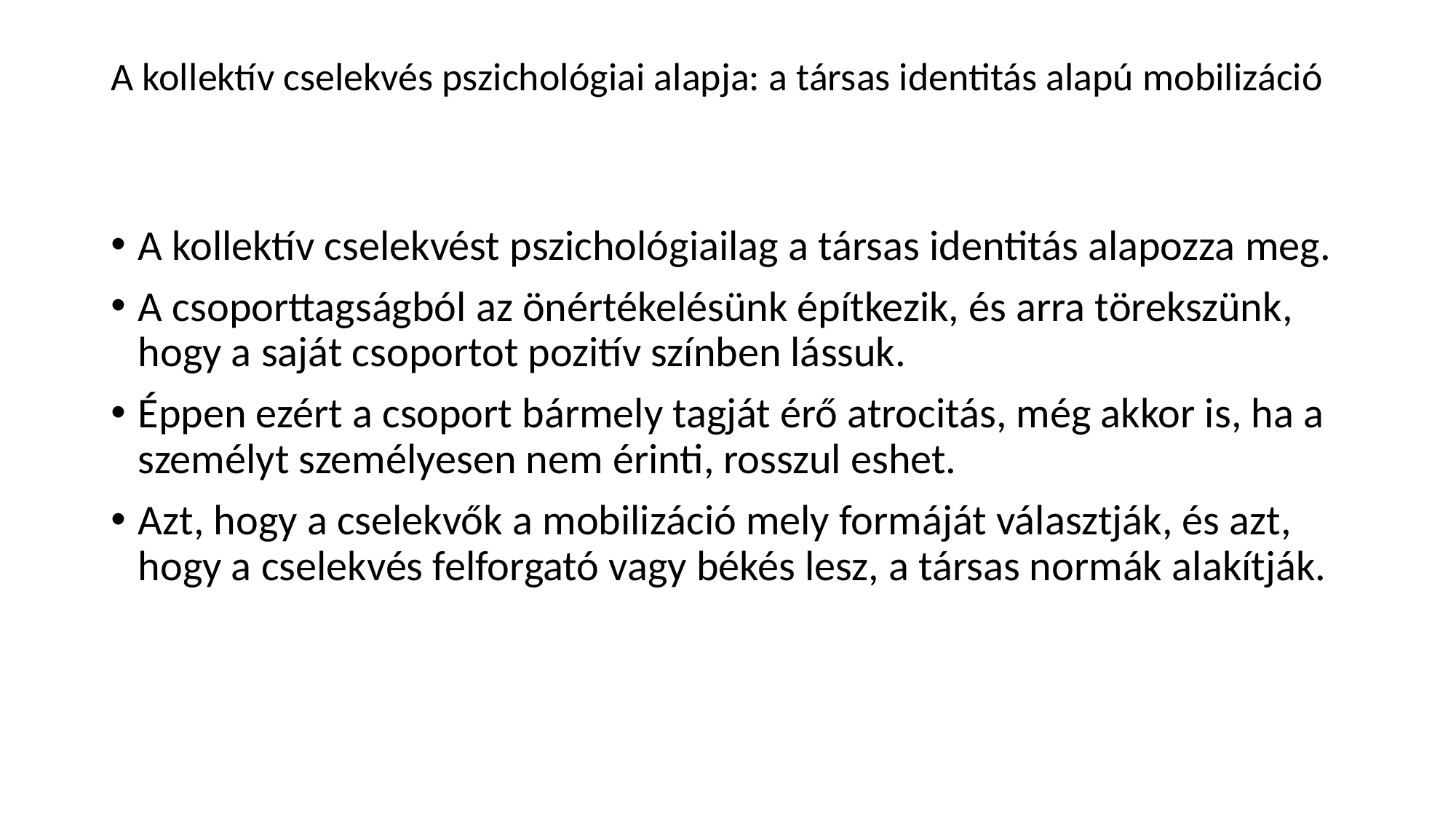

# A kollektív cselekvés pszichológiai alapja: a társas identitás alapú mobilizáció
A kollektív cselekvést pszichológiailag a társas identitás alapozza meg.
A csoporttagságból az önértékelésünk építkezik, és arra törekszünk, hogy a saját csoportot pozitív színben lássuk.
Éppen ezért a csoport bármely tagját érő atrocitás, még akkor is, ha a személyt személyesen nem érinti, rosszul eshet.
Azt, hogy a cselekvők a mobilizáció mely formáját választják, és azt, hogy a cselekvés felforgató vagy békés lesz, a társas normák alakítják.